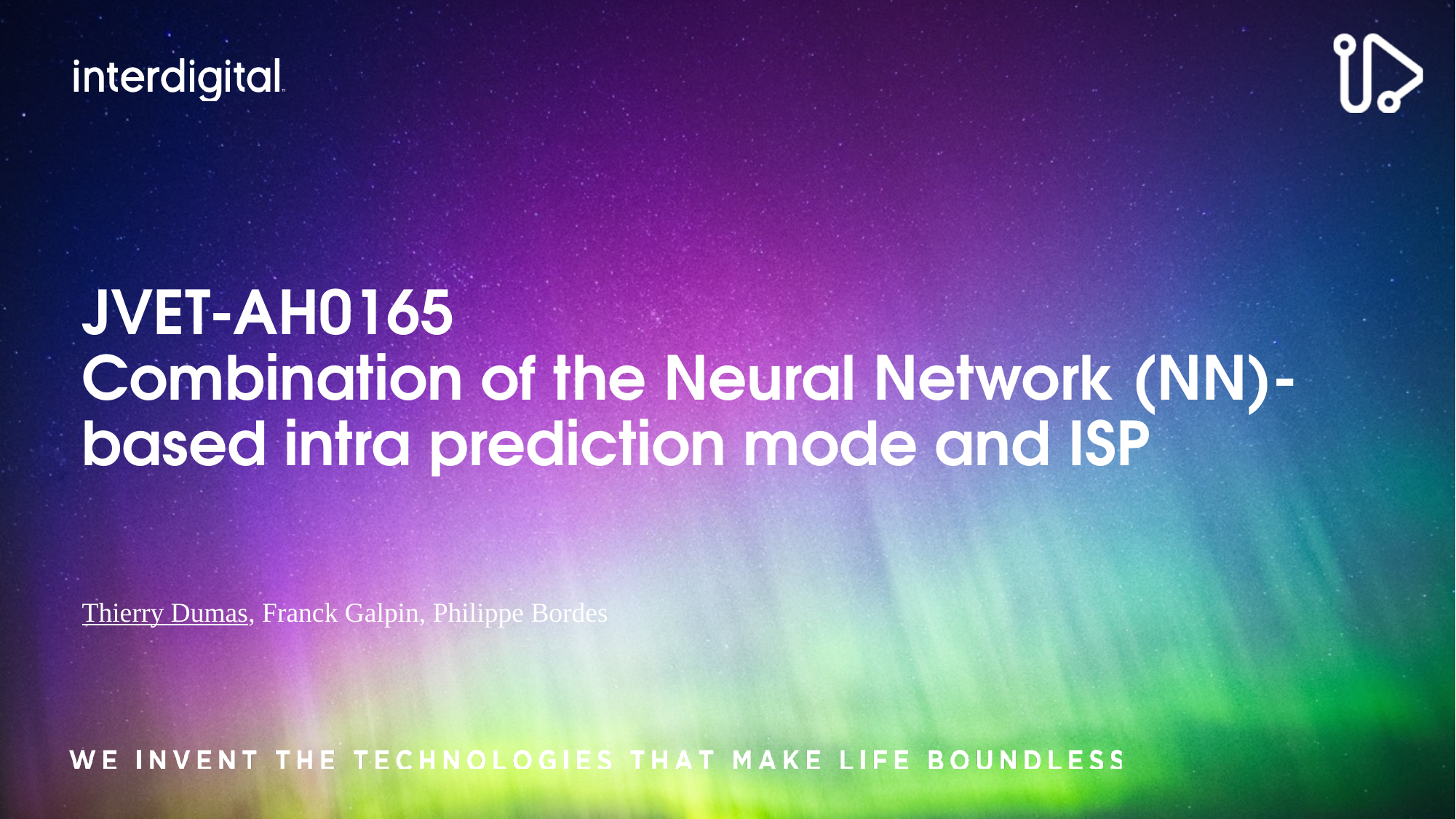

# JVET-AH0165 Combination of the Neural Network (NN)-based intra prediction mode and ISP
Thierry Dumas, Franck Galpin, Philippe Bordes